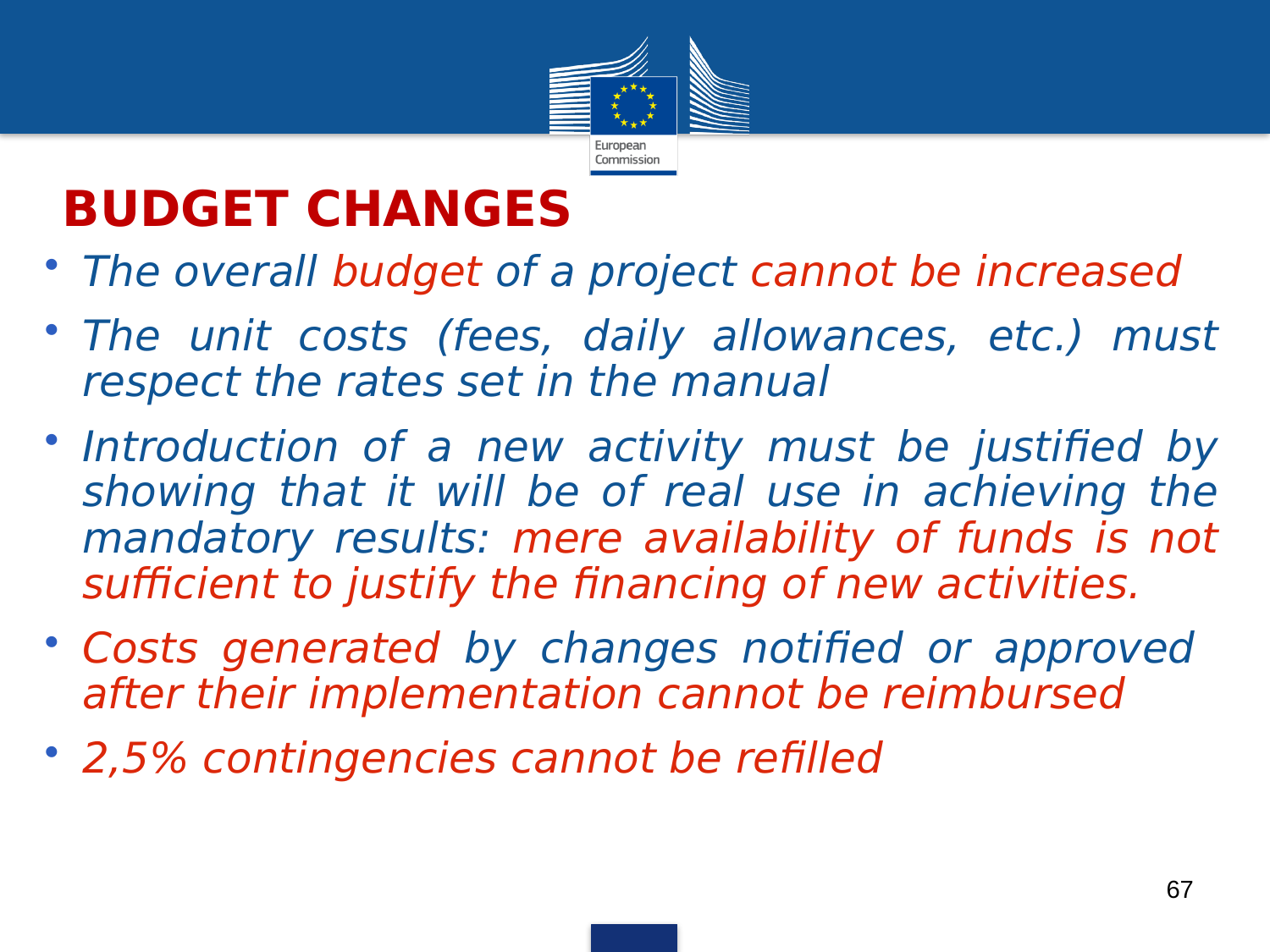

# BUDGET CHANGES
The overall budget of a project cannot be increased
The unit costs (fees, daily allowances, etc.) must respect the rates set in the manual
Introduction of a new activity must be justified by showing that it will be of real use in achieving the mandatory results: mere availability of funds is not sufficient to justify the financing of new activities.
Costs generated by changes notified or approved  after their implementation cannot be reimbursed
2,5% contingencies cannot be refilled
67